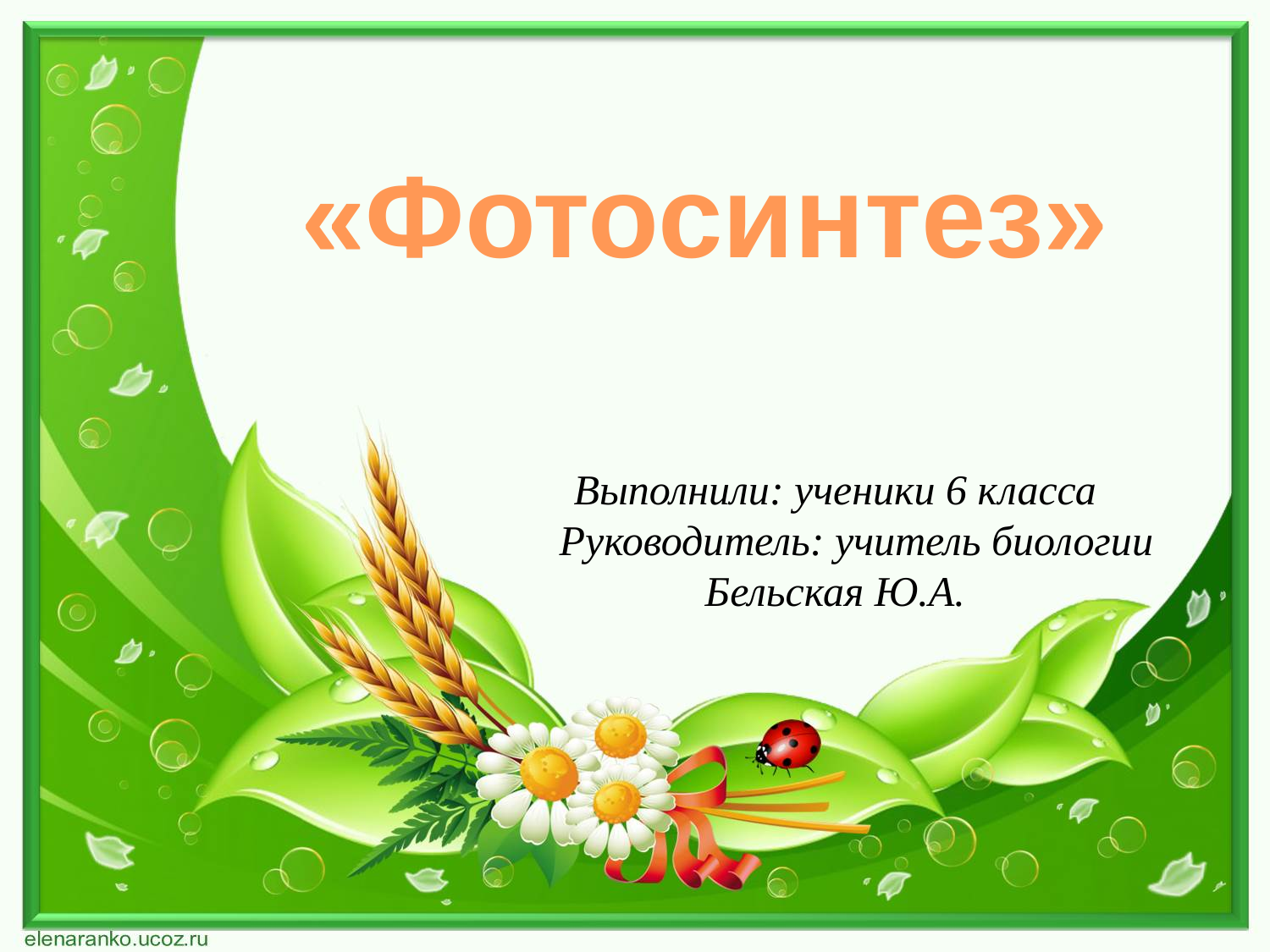

«Фотосинтез»
Выполнили: ученики 6 класса
    Руководитель: учитель биологии
Бельская Ю.А.